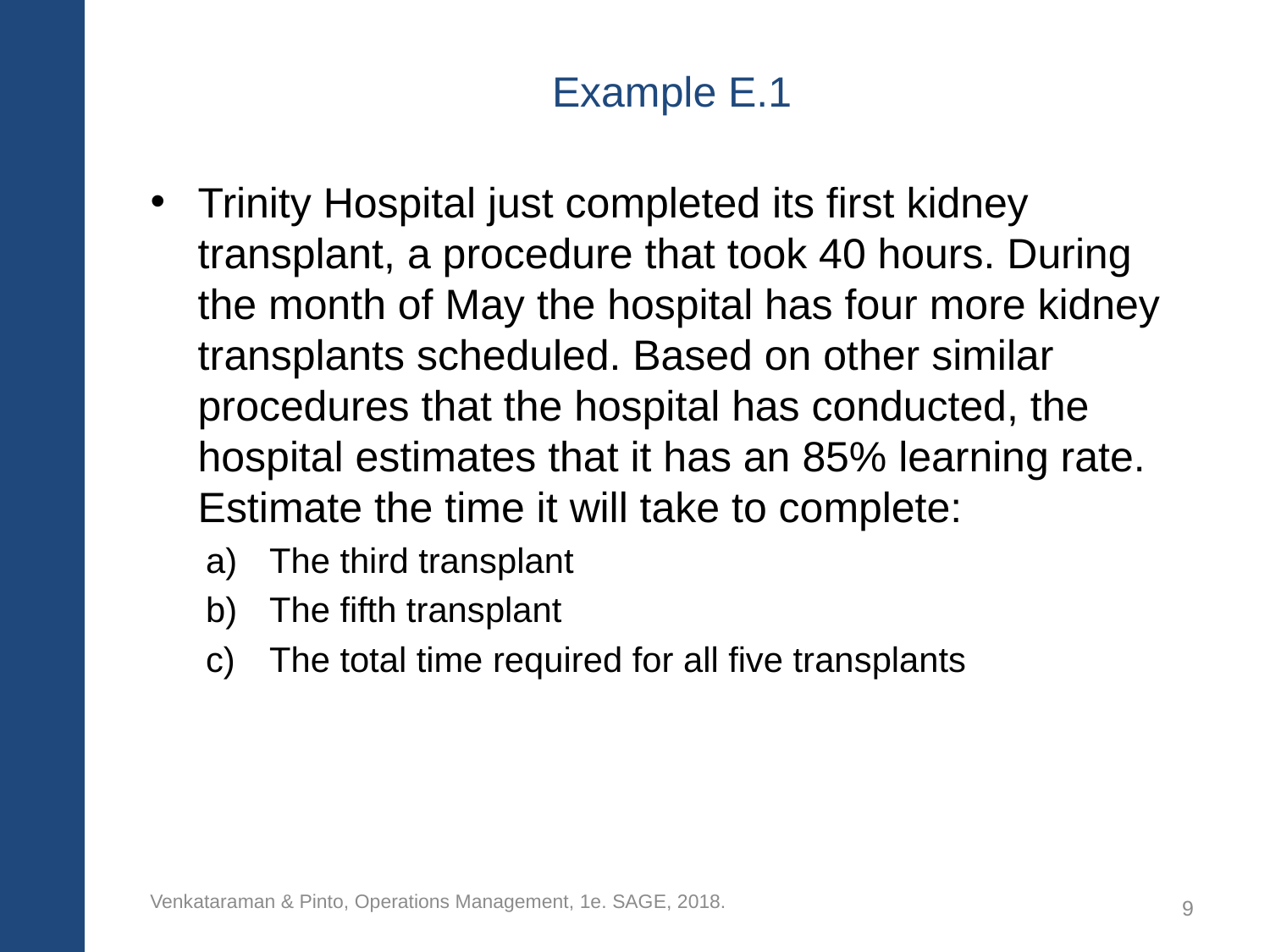

# Example E.1
Trinity Hospital just completed its first kidney transplant, a procedure that took 40 hours. During the month of May the hospital has four more kidney transplants scheduled. Based on other similar procedures that the hospital has conducted, the hospital estimates that it has an 85% learning rate. Estimate the time it will take to complete:
The third transplant
The fifth transplant
The total time required for all five transplants
Venkataraman & Pinto, Operations Management, 1e. SAGE, 2018.
9